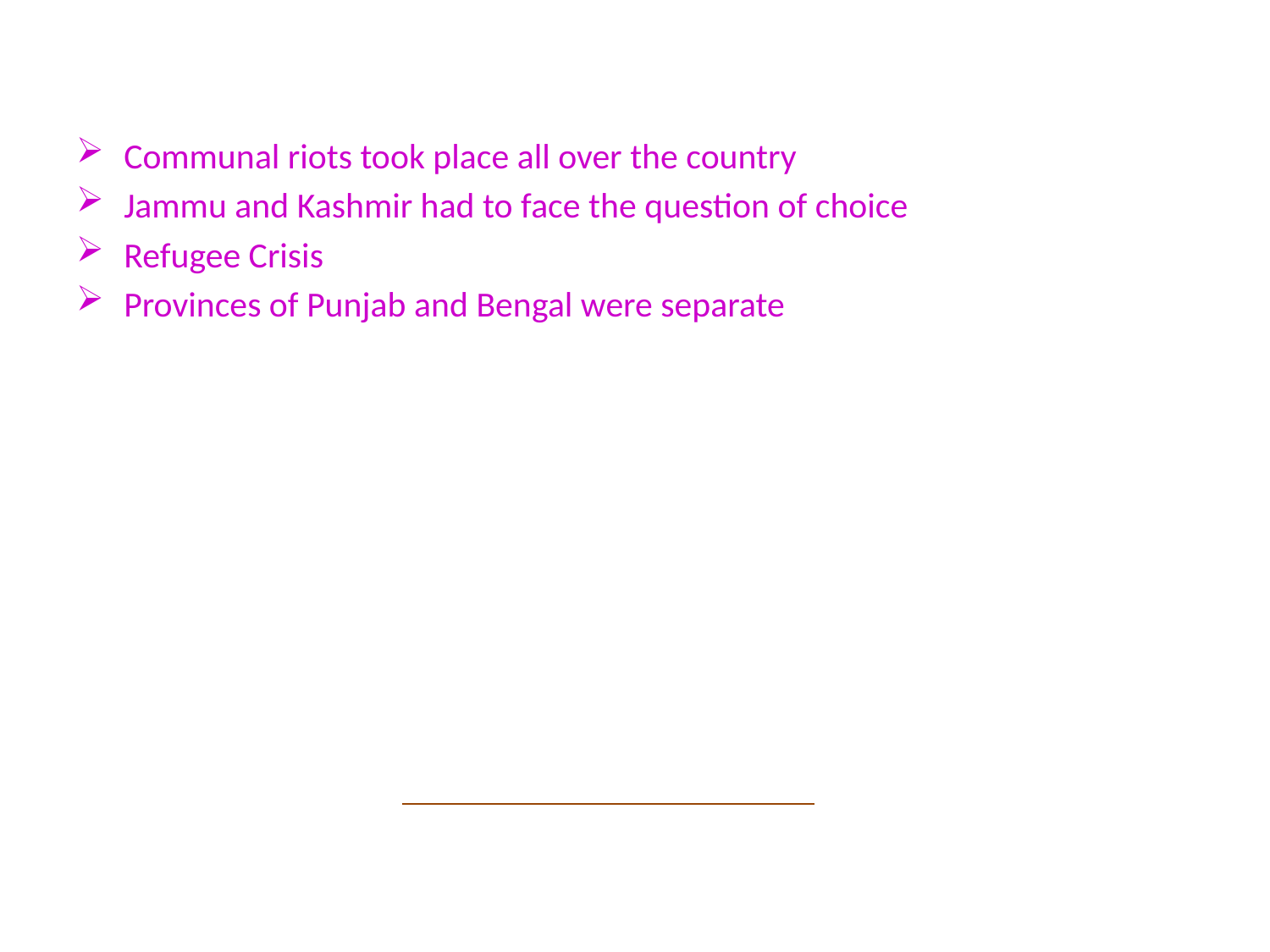

#
Communal riots took place all over the country
Jammu and Kashmir had to face the question of choice
Refugee Crisis
Provinces of Punjab and Bengal were separate